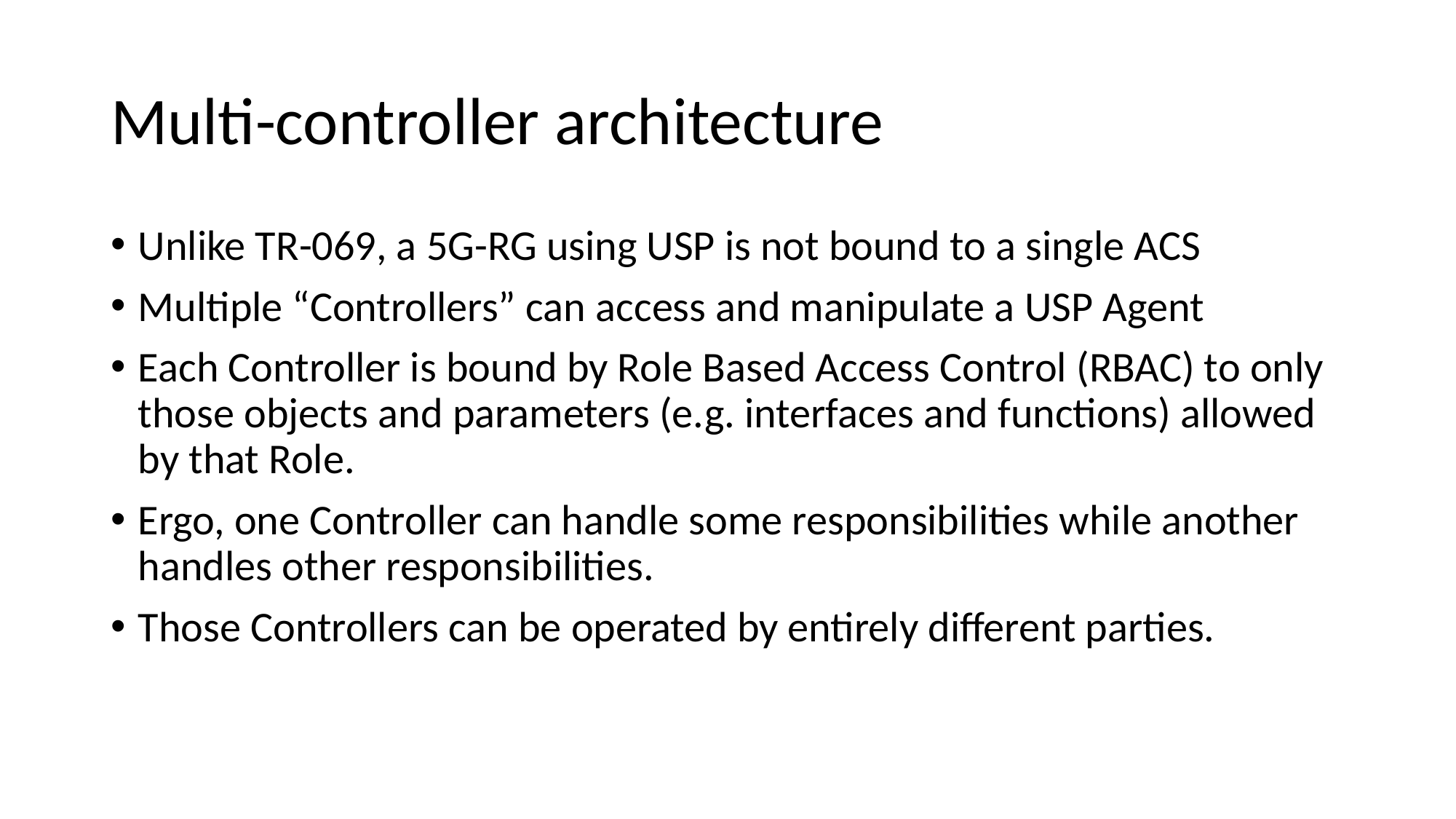

# Multi-controller architecture
Unlike TR-069, a 5G-RG using USP is not bound to a single ACS
Multiple “Controllers” can access and manipulate a USP Agent
Each Controller is bound by Role Based Access Control (RBAC) to only those objects and parameters (e.g. interfaces and functions) allowed by that Role.
Ergo, one Controller can handle some responsibilities while another handles other responsibilities.
Those Controllers can be operated by entirely different parties.